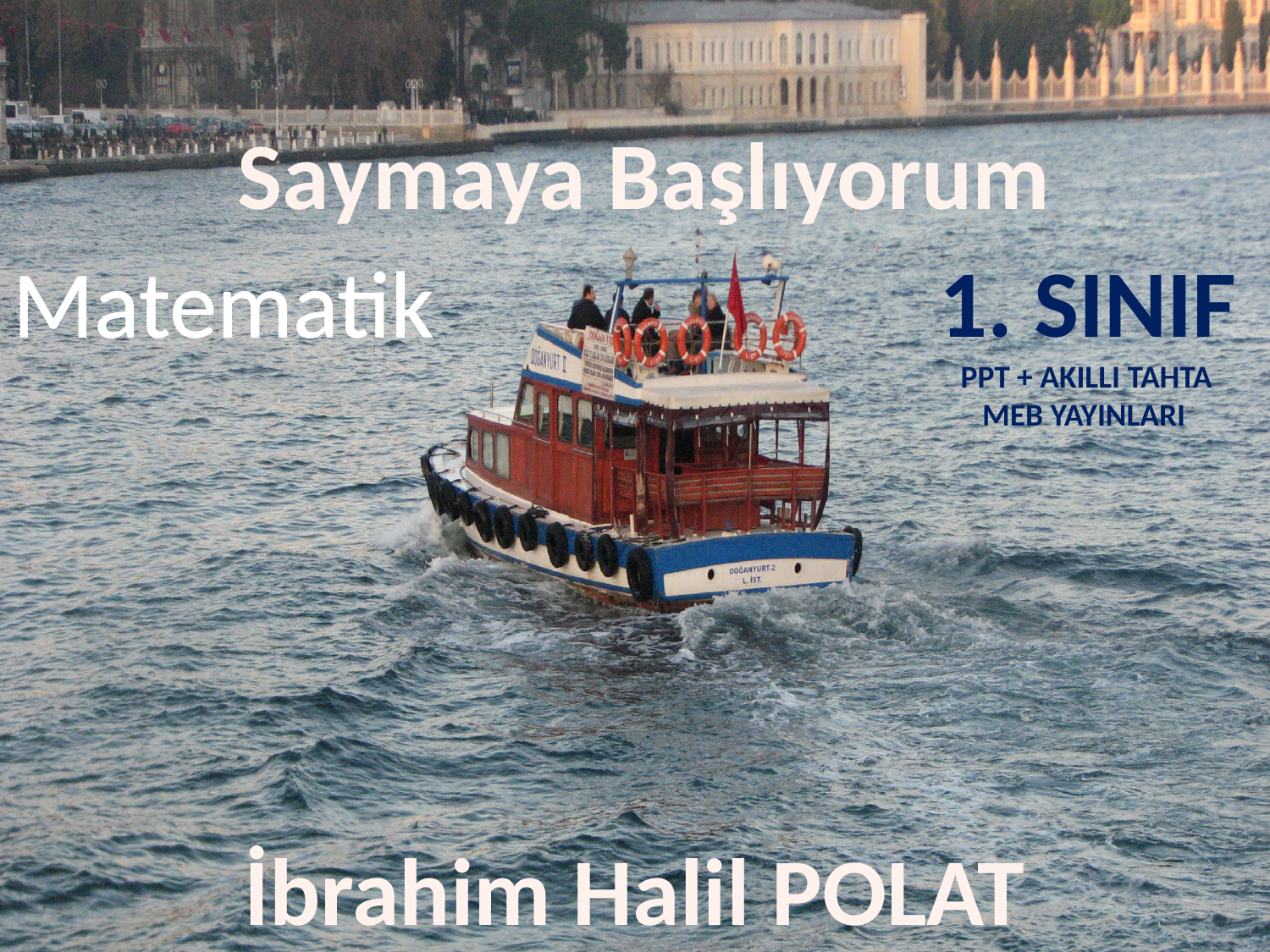

Saymaya Başlıyorum
Matematik
1. SINIF
   PPT + AKILLI TAHTA
      MEB YAYINLARI
İbrahim Halil POLAT